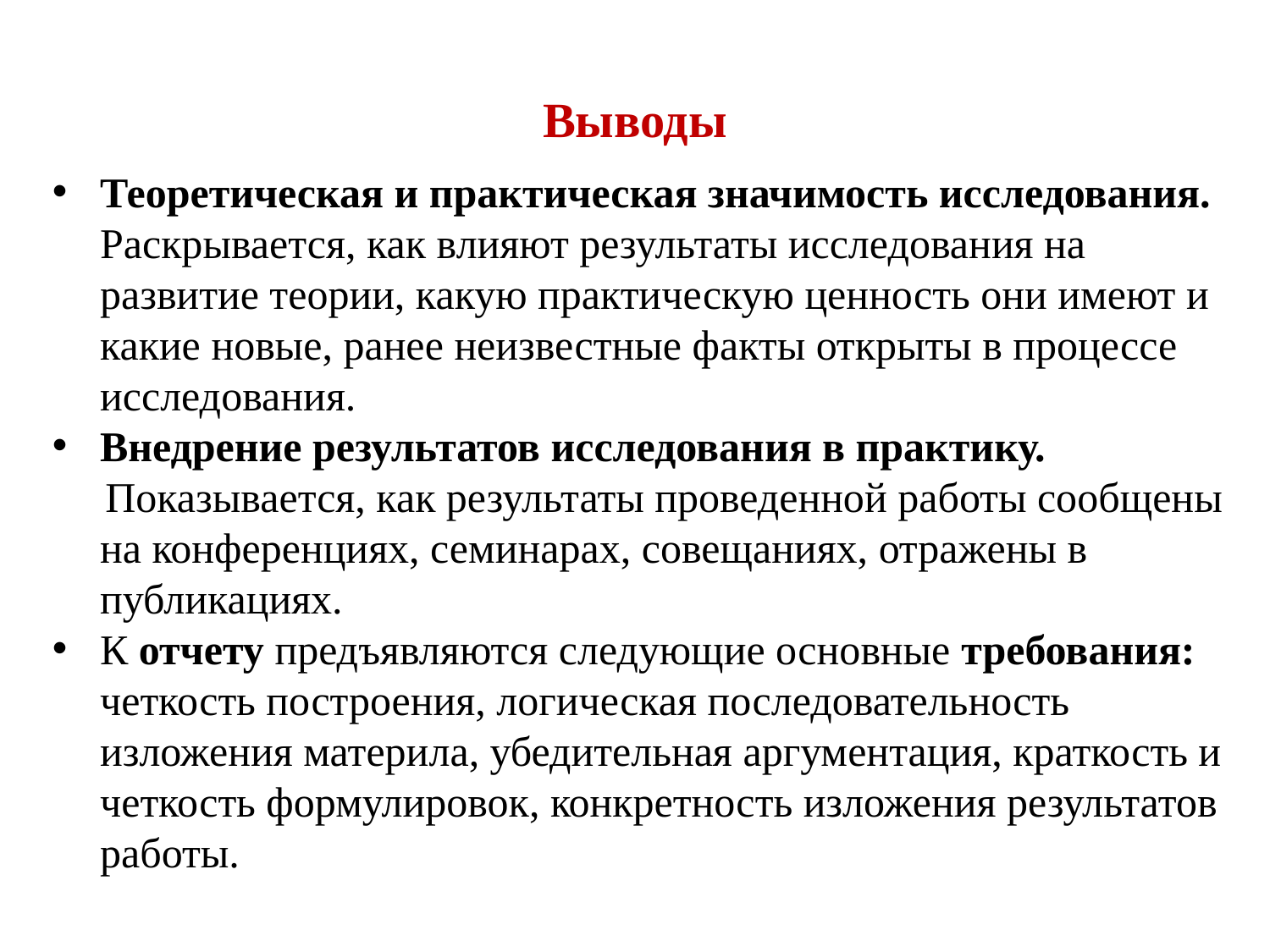

# Выводы
Теоретическая и практическая значимость исследования.
Раскрывается, как влияют результаты исследования на развитие теории, какую практическую ценность они имеют и какие новые, ранее неизвестные факты открыты в процессе исследования.
Внедрение результатов исследования в практику.
     Показывается, как результаты проведенной работы сообщены на конференциях, семинарах, совещаниях, отражены в публикациях.
К отчету предъявляются следующие основные требования: четкость построения, логическая последовательность изложения материла, убедительная аргументация, краткость и четкость формулировок, конкретность изложения результатов работы.